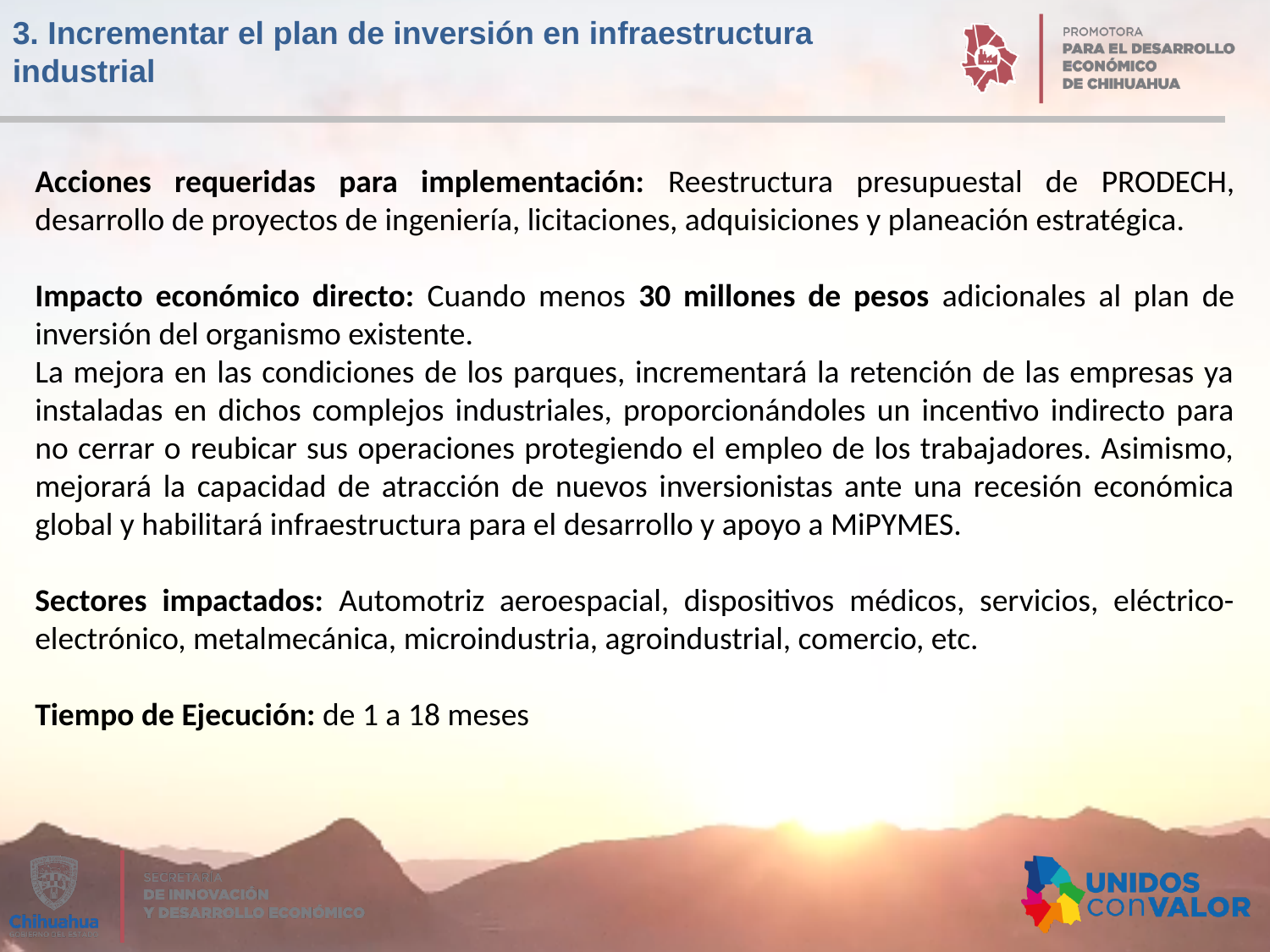

3. Incrementar el plan de inversión en infraestructura industrial

Acciones requeridas para implementación: Reestructura presupuestal de PRODECH, desarrollo de proyectos de ingeniería, licitaciones, adquisiciones y planeación estratégica.

Impacto económico directo: Cuando menos 30 millones de pesos adicionales al plan de inversión del organismo existente.
La mejora en las condiciones de los parques, incrementará la retención de las empresas ya instaladas en dichos complejos industriales, proporcionándoles un incentivo indirecto para no cerrar o reubicar sus operaciones protegiendo el empleo de los trabajadores. Asimismo, mejorará la capacidad de atracción de nuevos inversionistas ante una recesión económica global y habilitará infraestructura para el desarrollo y apoyo a MiPYMES.

Sectores impactados: Automotriz aeroespacial, dispositivos médicos, servicios, eléctrico-electrónico, metalmecánica, microindustria, agroindustrial, comercio, etc.

Tiempo de Ejecución: de 1 a 18 meses